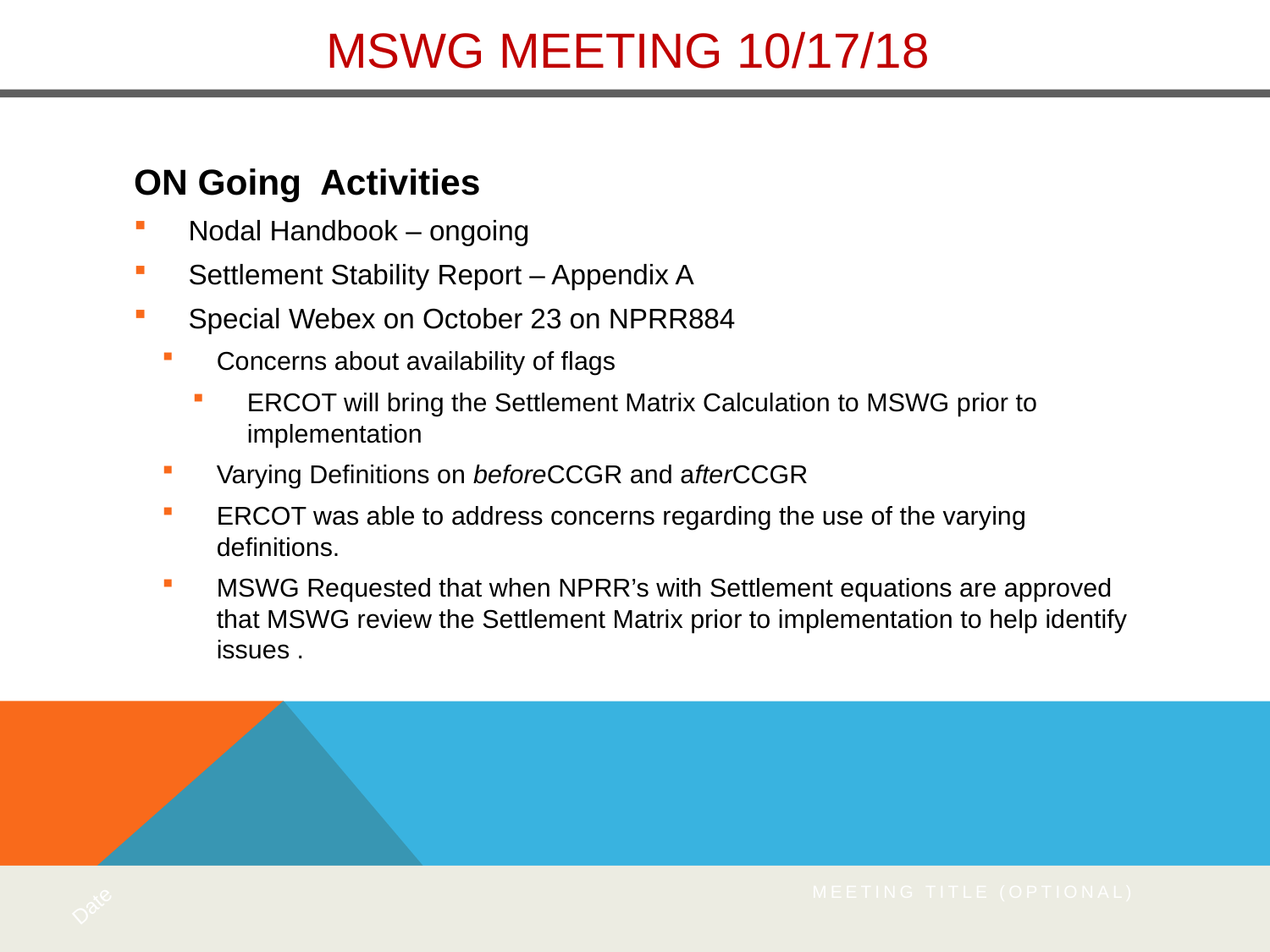

# MSWG Meeting 10/17/18
ON Going  Activities
Nodal Handbook – ongoing
Settlement Stability Report – Appendix A
Special Webex on October 23 on NPRR884
Concerns about availability of flags
ERCOT will bring the Settlement Matrix Calculation to MSWG prior to implementation
Varying Definitions on beforeCCGR and afterCCGR
ERCOT was able to address concerns regarding the use of the varying definitions.
MSWG Requested that when NPRR’s with Settlement equations are approved that MSWG review the Settlement Matrix prior to implementation to help identify issues .

Date
Meeting Title (optional)